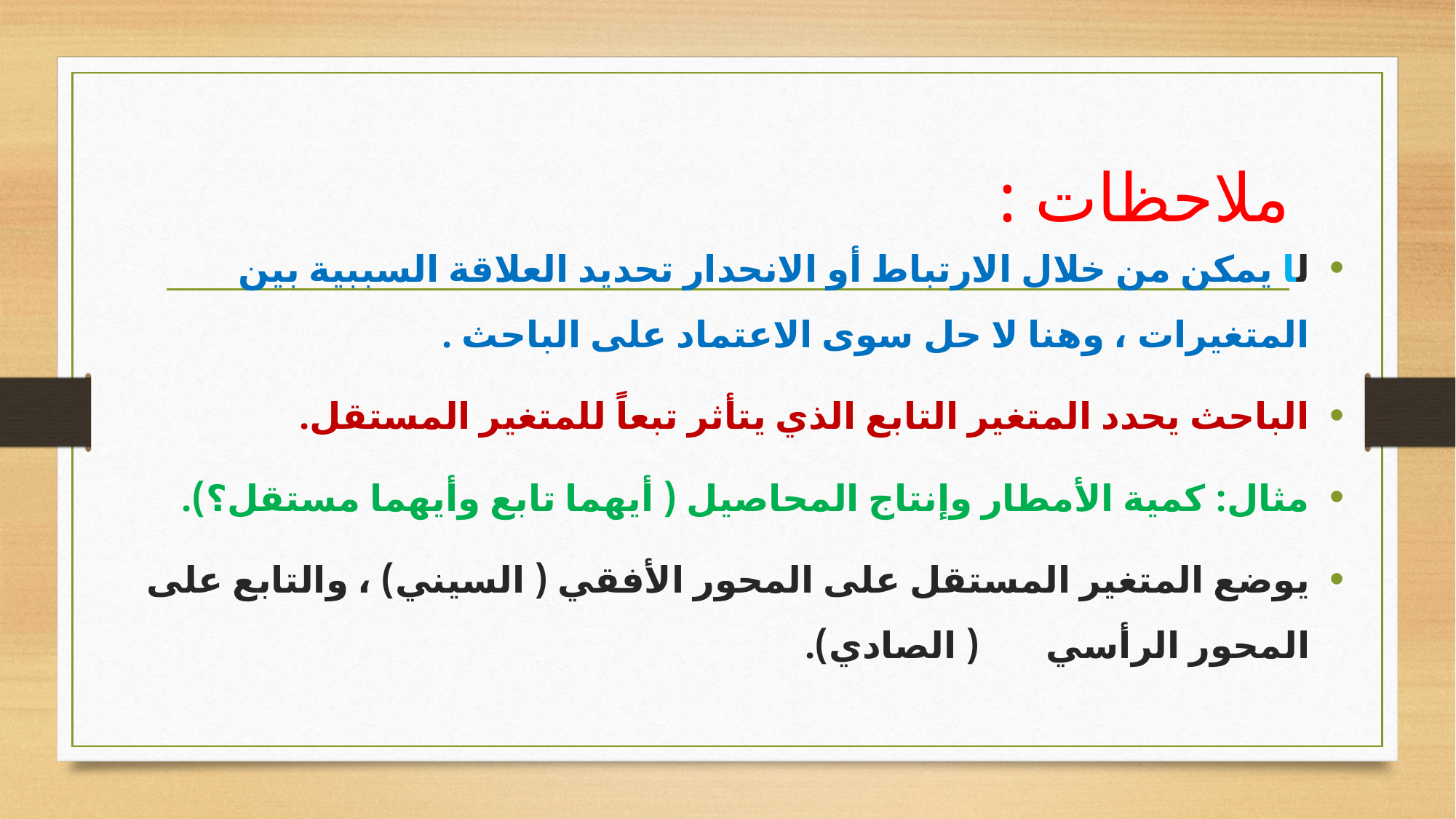

# ملاحظات :
لا يمكن من خلال الارتباط أو الانحدار تحديد العلاقة السببية بين المتغيرات ، وهنا لا حل سوى الاعتماد على الباحث .
الباحث يحدد المتغير التابع الذي يتأثر تبعاً للمتغير المستقل.
مثال: كمية الأمطار وإنتاج المحاصيل ( أيهما تابع وأيهما مستقل؟).
يوضع المتغير المستقل على المحور الأفقي ( السيني) ، والتابع على المحور الرأسي       ( الصادي).